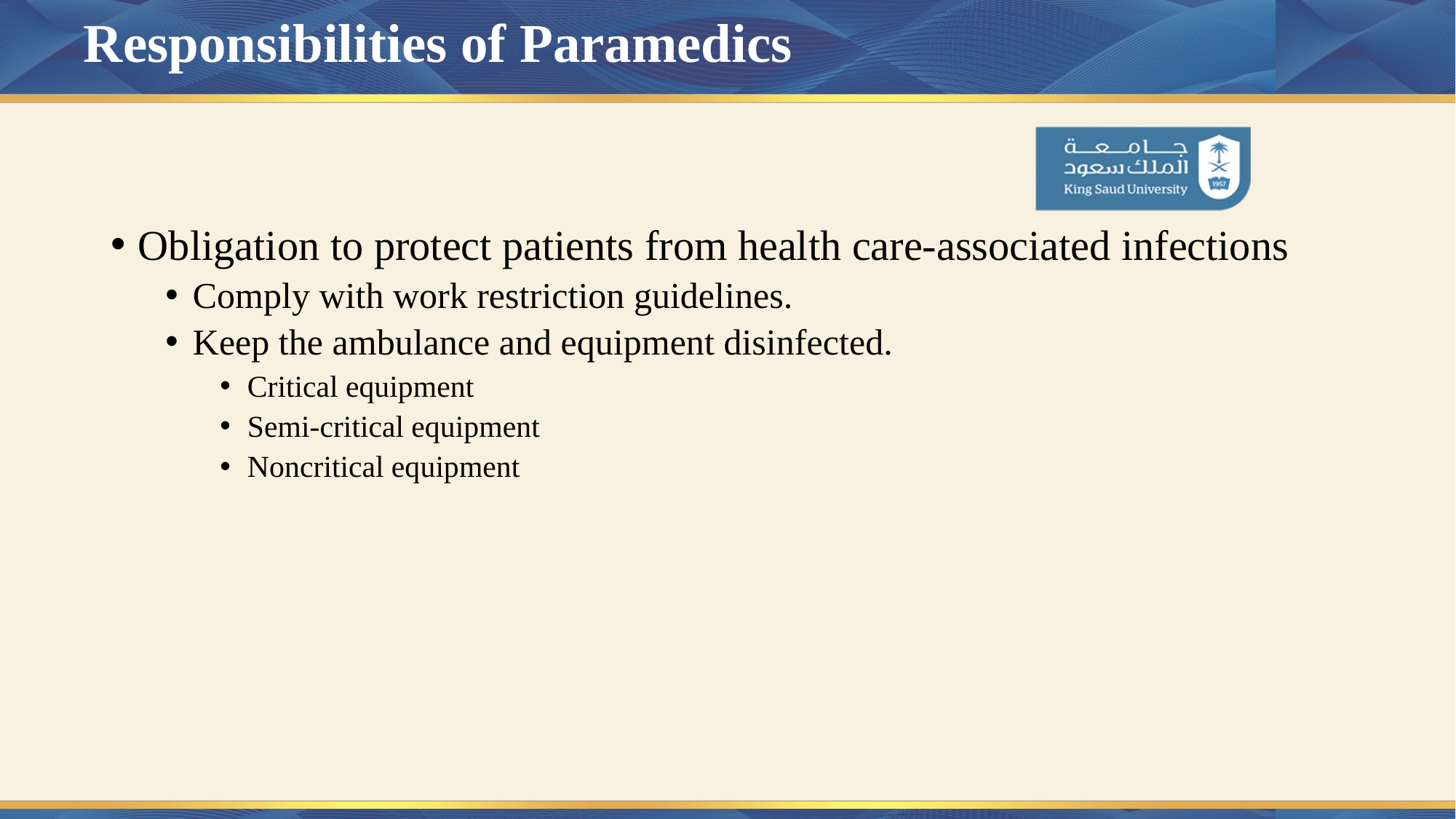

# Responsibilities of Paramedics
Obligation to protect patients from health care-associated infections
Comply with work restriction guidelines.
Keep the ambulance and equipment disinfected.
Critical equipment
Semi-critical equipment
Noncritical equipment